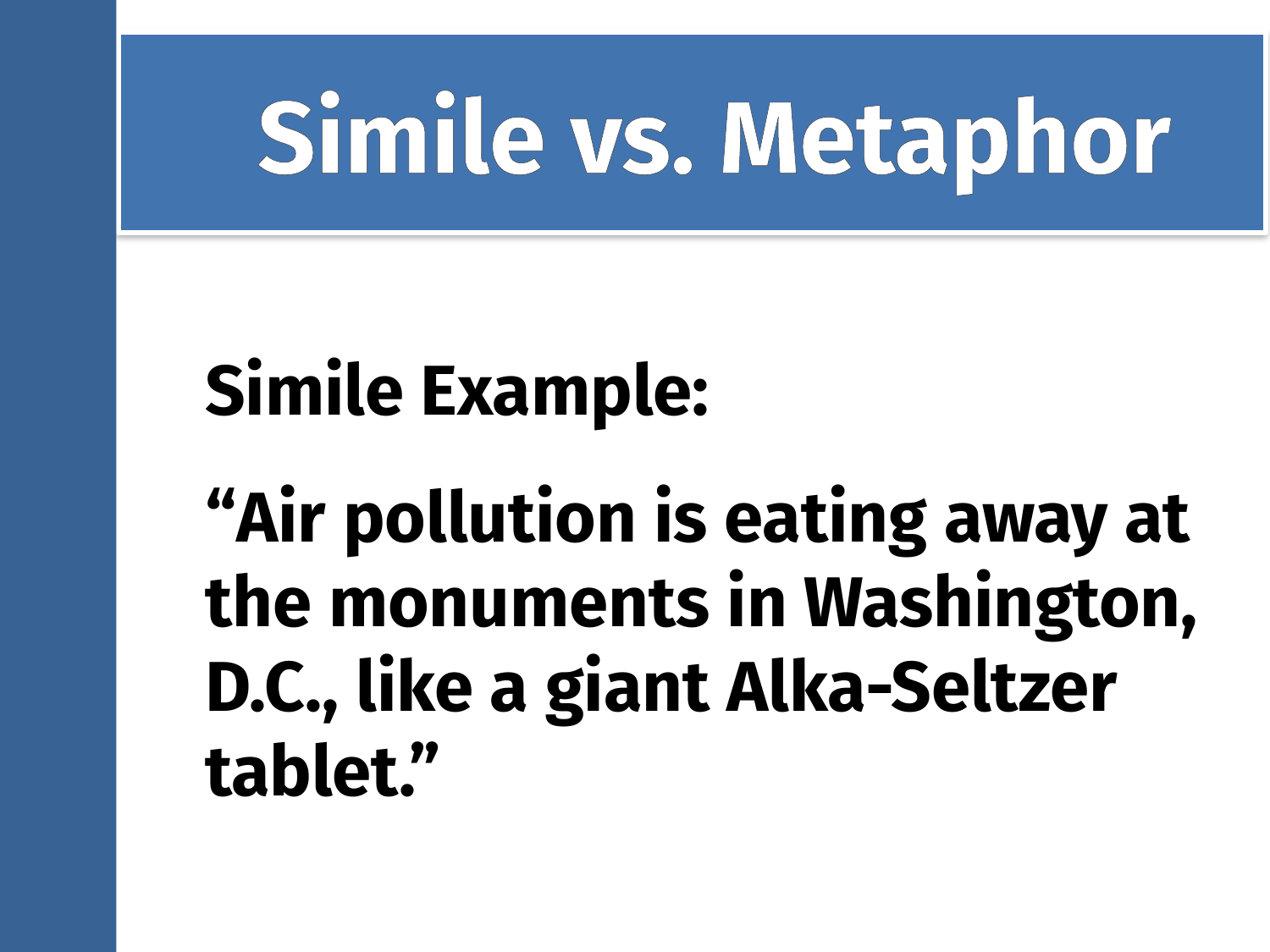

# Simile vs. Metaphor
Simile Example:
“Air pollution is eating away at the monuments in Washington, D.C., like a giant Alka-Seltzer tablet.”